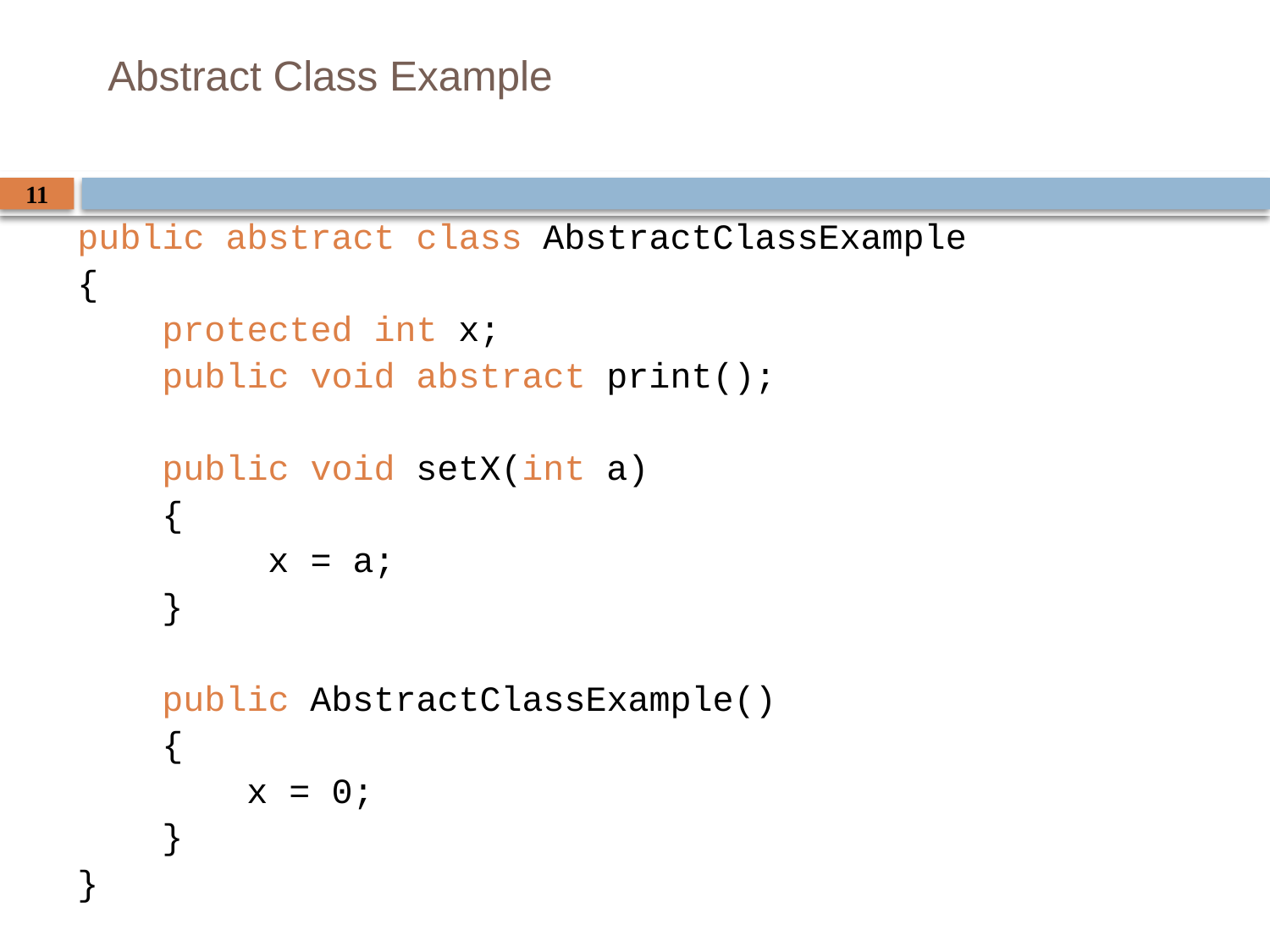

# Abstract Class Example
public abstract class AbstractClassExample
{
    protected int x;
    public void abstract print();

    public void setX(int a)
    {
         x = a;
    }

    public AbstractClassExample()
    {
        x = 0;
    }
}

11